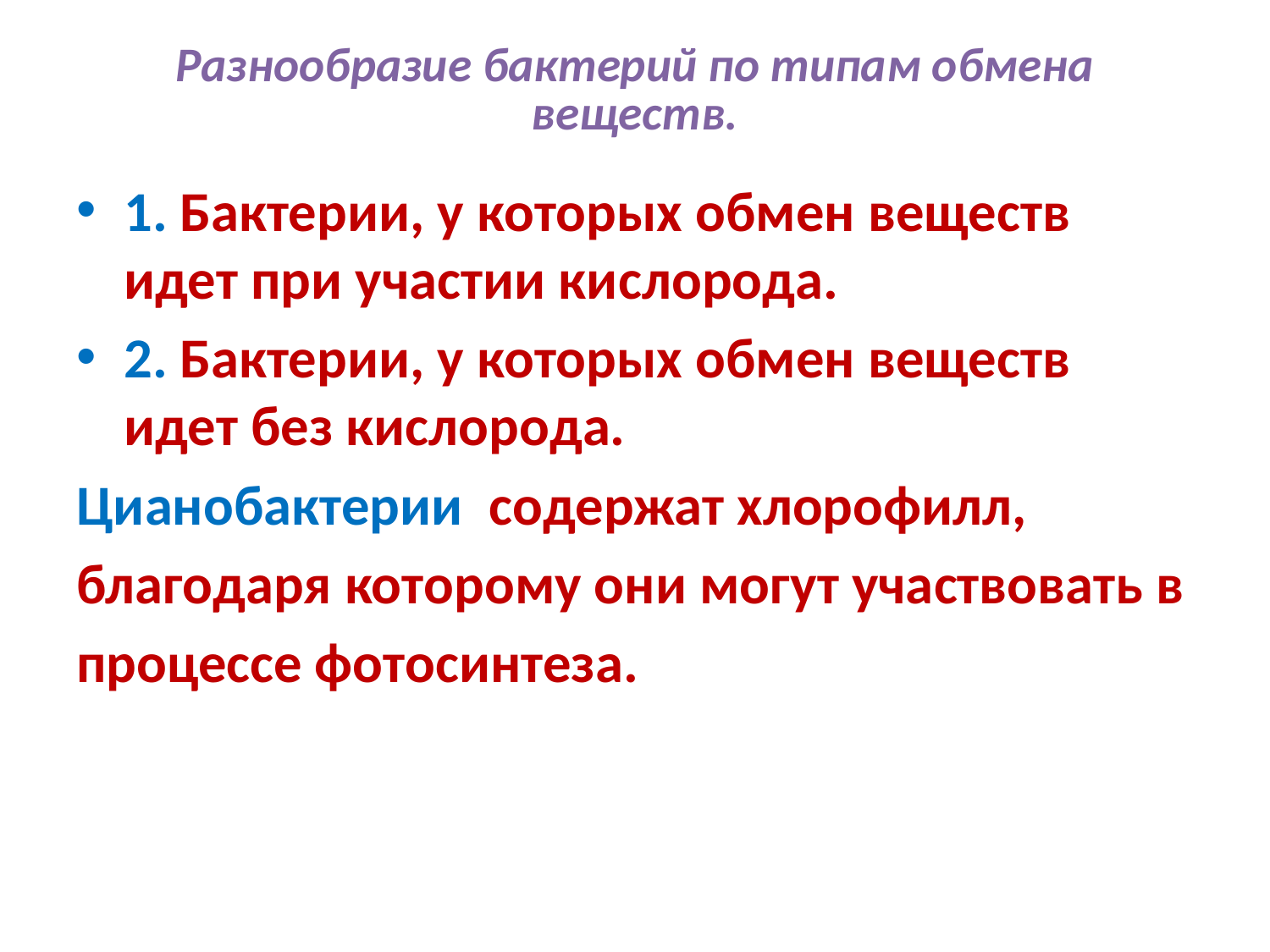

# Разнообразие бактерий по типам обмена веществ.
1. Бактерии, у которых обмен веществ идет при участии кислорода.
2. Бактерии, у которых обмен веществ идет без кислорода.
Цианобактерии  содержат хлорофилл,
благодаря которому они могут участвовать в
процессе фотосинтеза.